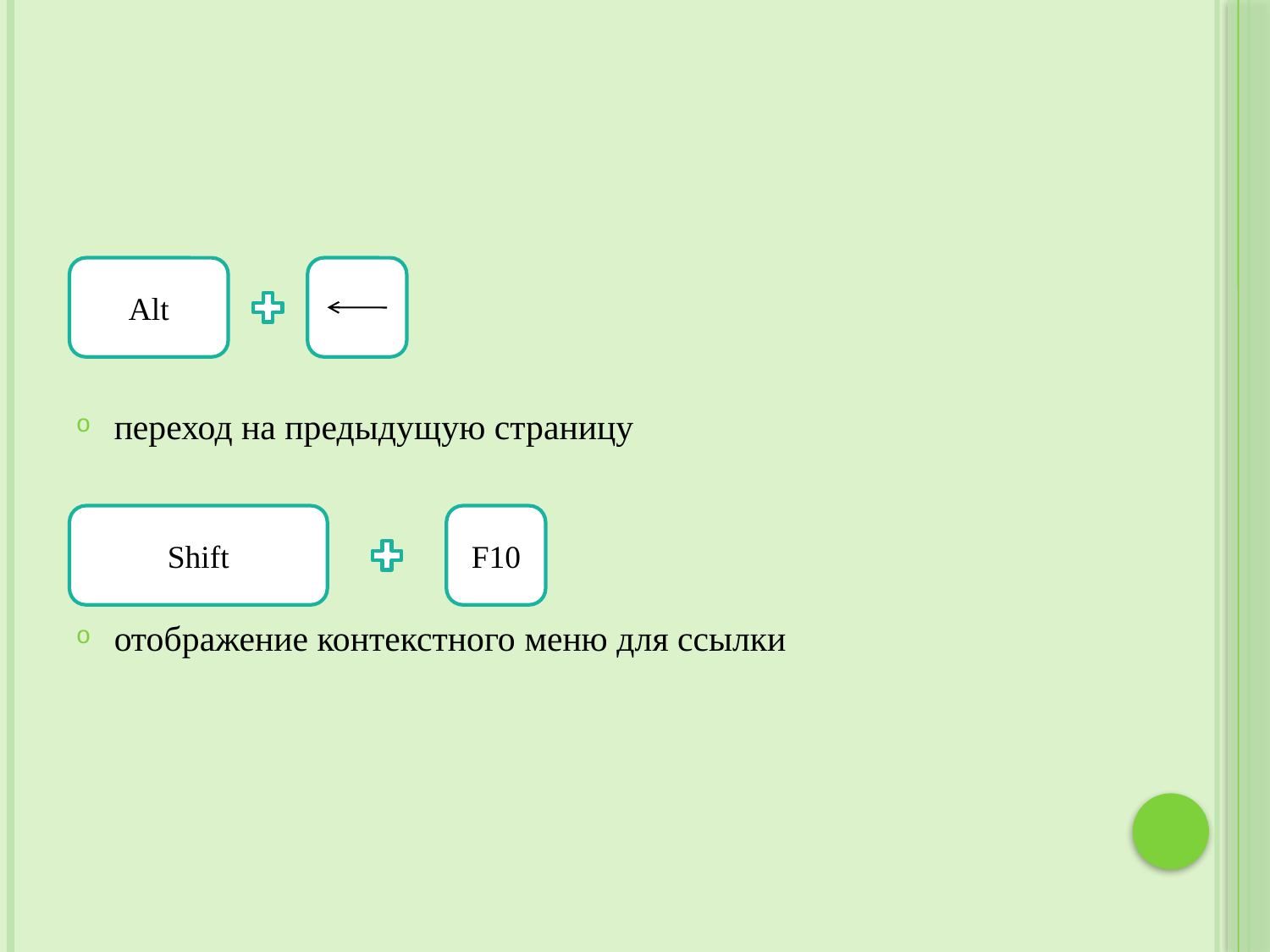

переход на предыдущую страницу

отображение контекстного меню для ссылки

Alt

Shift
F10